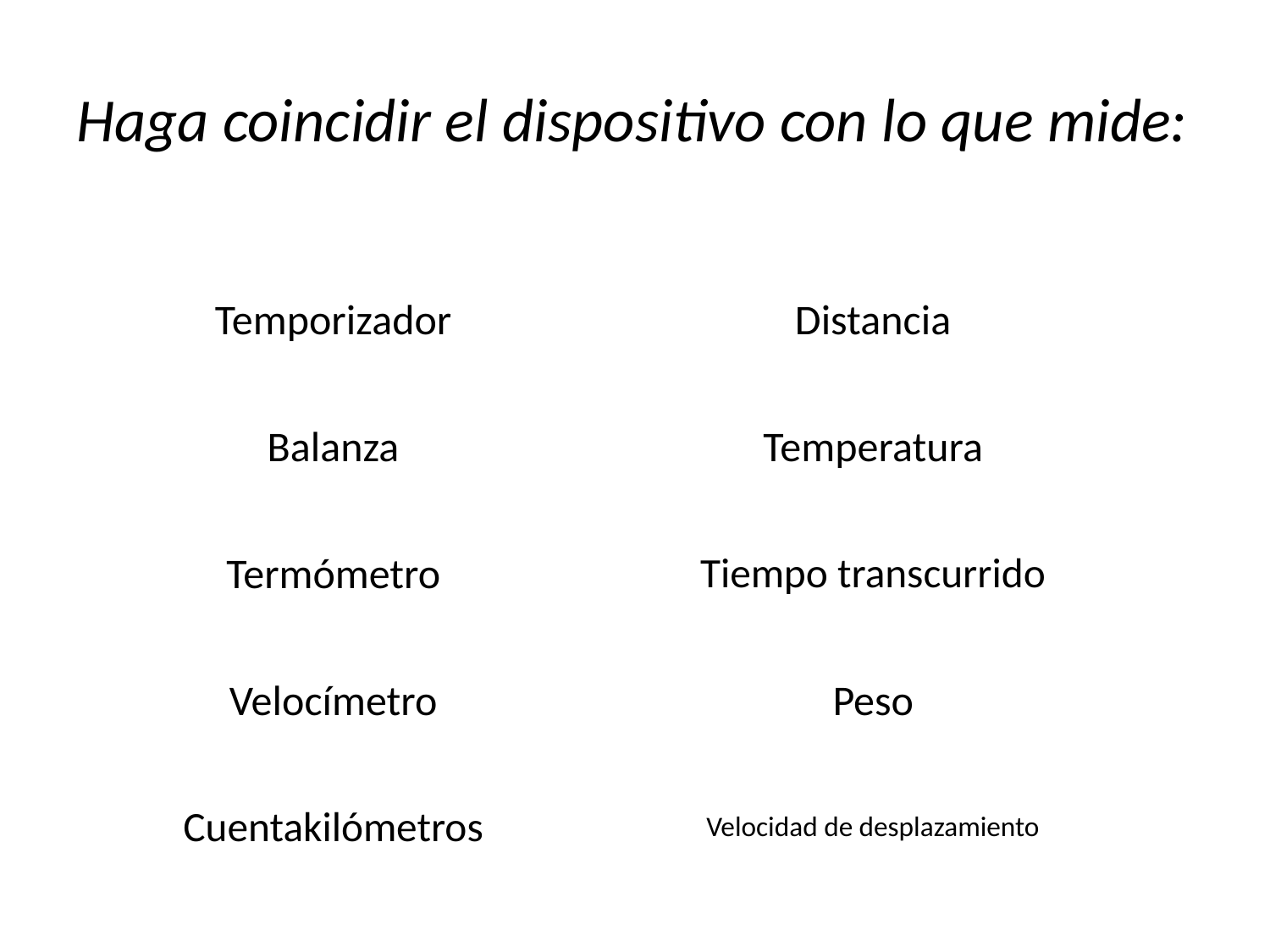

# Haga coincidir el dispositivo con lo que mide:
Temporizador
Distancia
Balanza
Temperatura
Termómetro
Tiempo transcurrido
Velocímetro
Peso
Cuentakilómetros
Velocidad de desplazamiento